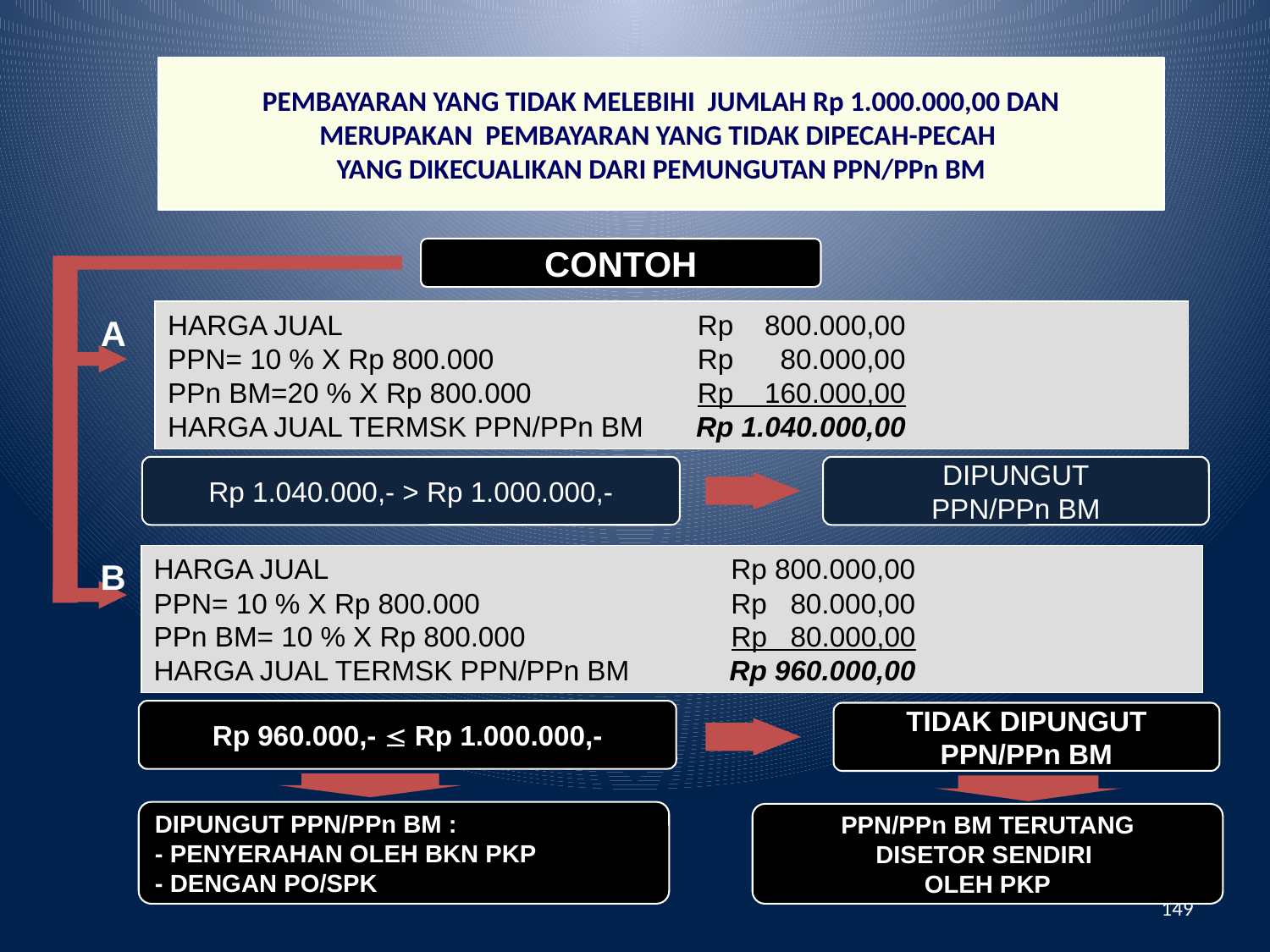

# PEMBAYARAN YANG TIDAK MELEBIHI  JUMLAH Rp 1.000.000,00 DAN MERUPAKAN  PEMBAYARAN YANG TIDAK DIPECAH-PECAH YANG DIKECUALIKAN DARI PEMUNGUTAN PPN/PPn BM
CONTOH

HARGA JUAL	Rp    800.000,00
PPN= 10 % X Rp 800.000	     Rp      80.000,00
PPn BM=20 % X Rp 800.000	     Rp    160.000,00
HARGA JUAL TERMSK PPN/PPn BM	Rp 1.040.000,00
A

Rp 1.040.000,- > Rp 1.000.000,-
DIPUNGUT
PPN/PPn BM

HARGA JUAL	    Rp 800.000,00
PPN= 10 % X Rp 800.000	    Rp   80.000,00
PPn BM= 10 % X Rp 800.000	    Rp   80.000,00
HARGA JUAL TERMSK PPN/PPn BM	    Rp 960.000,00
B

Rp 960.000,- ≤ Rp 1.000.000,-
TIDAK DIPUNGUT
PPN/PPn BM

DIPUNGUT PPN/PPn BM :
- PENYERAHAN OLEH BKN PKP
- DENGAN PO/SPK
PPN/PPn BM TERUTANG
DISETOR SENDIRI
OLEH PKP

149